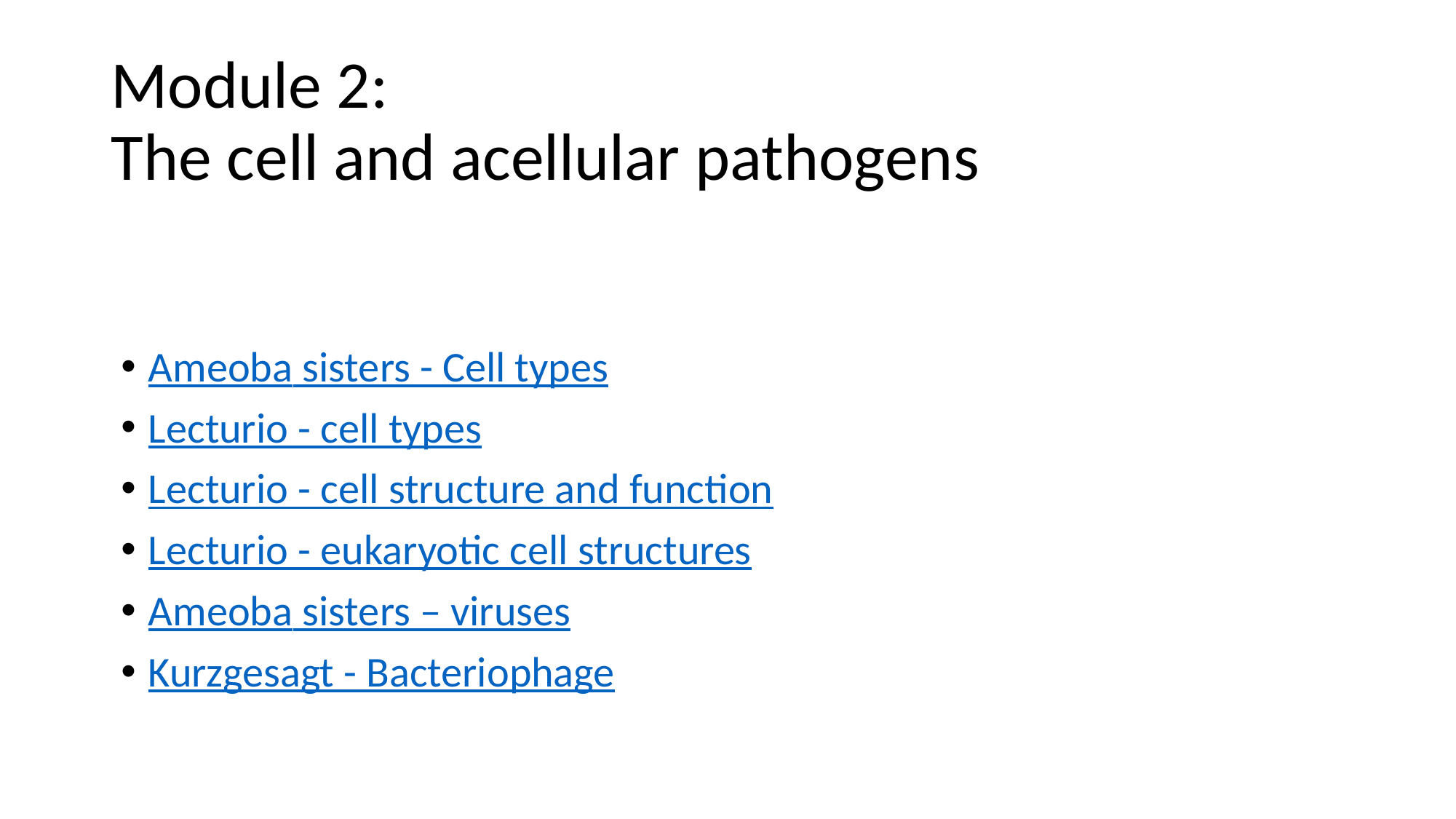

# Module 2: The cell and acellular pathogens
Ameoba sisters - Cell types
Lecturio - cell types
Lecturio - cell structure and function
Lecturio - eukaryotic cell structures
Ameoba sisters – viruses
Kurzgesagt - Bacteriophage